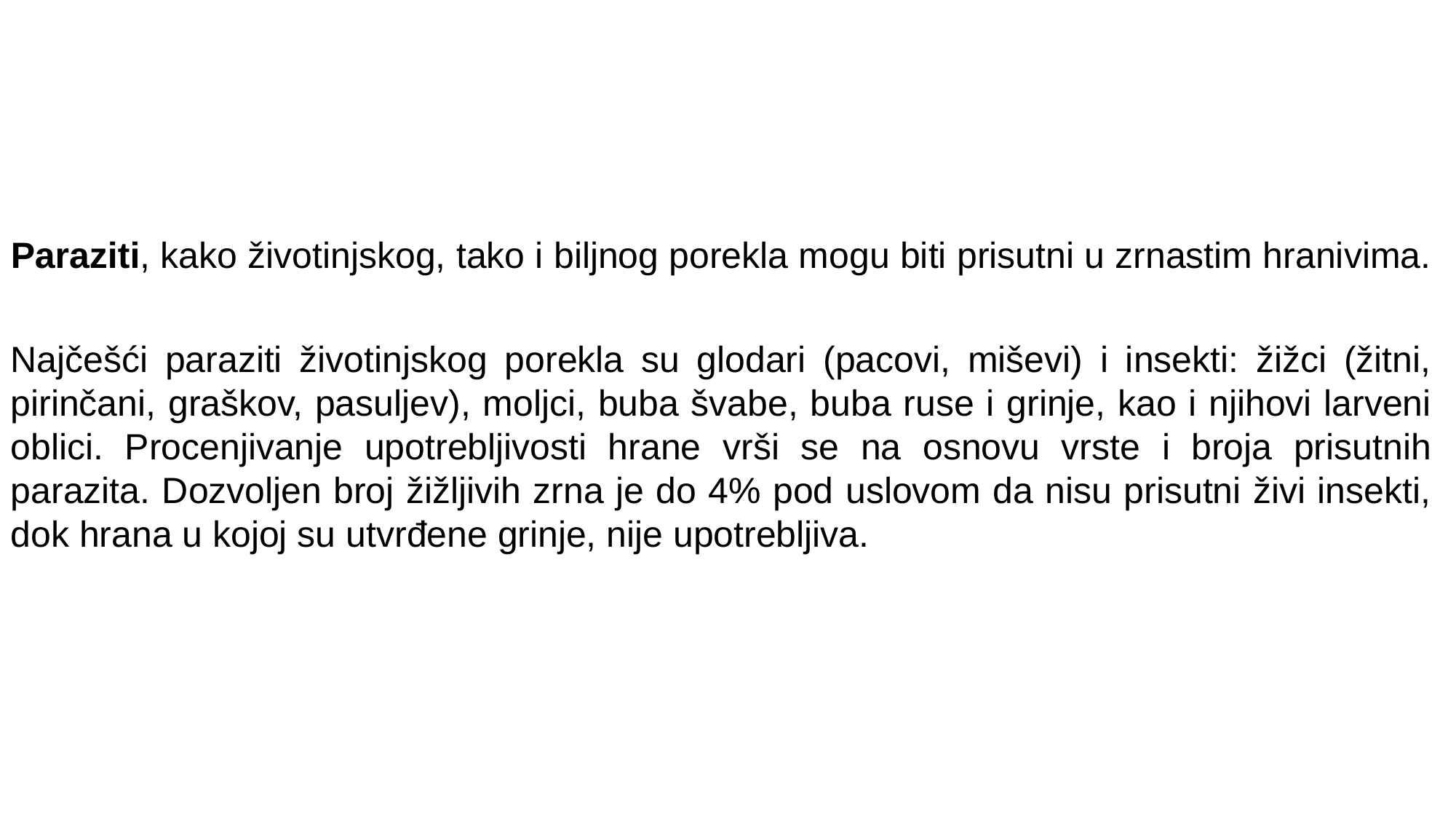

Paraziti, kako životinjskog, tako i biljnog porekla mogu biti prisutni u zrnastim hranivima.

Najčešći paraziti životinjskog porekla su glodari (pacovi, miševi) i insekti: žižci (žitni, pirinčani, graškov, pasuljev), moljci, buba švabe, buba ruse i grinje, kao i njihovi larveni oblici. Procenjivanje upotrebljivosti hrane vrši se na osnovu vrste i broja prisutnih parazita. Dozvoljen broj žižljivih zrna je do 4% pod uslovom da nisu prisutni živi insekti, dok hrana u kojoj su utvrđene grinje, nije upotrebljiva.